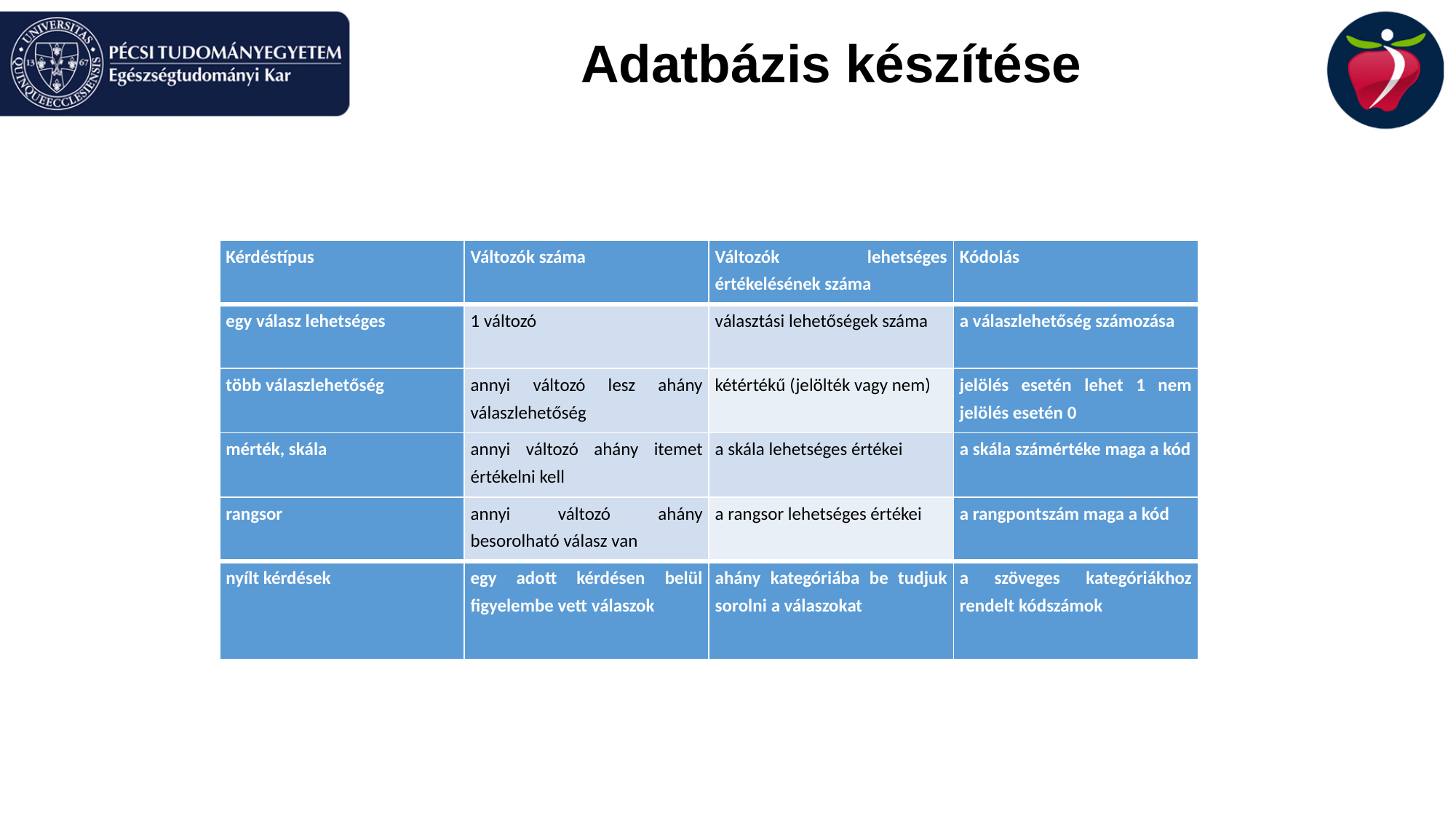

# Adatbázis készítése
| Kérdéstípus | Változók száma | Változók lehetséges értékelésének száma | Kódolás |
| --- | --- | --- | --- |
| egy válasz lehetséges | 1 változó | választási lehetőségek száma | a válaszlehetőség számozása |
| több válaszlehetőség | annyi változó lesz ahány válaszlehetőség | kétértékű (jelölték vagy nem) | jelölés esetén lehet 1 nem jelölés esetén 0 |
| mérték, skála | annyi változó ahány itemet értékelni kell | a skála lehetséges értékei | a skála számértéke maga a kód |
| rangsor | annyi változó ahány besorolható válasz van | a rangsor lehetséges értékei | a rangpontszám maga a kód |
| nyílt kérdések | egy adott kérdésen belül figyelembe vett válaszok | ahány kategóriába be tudjuk sorolni a válaszokat | a szöveges kategóriákhoz rendelt kódszámok |